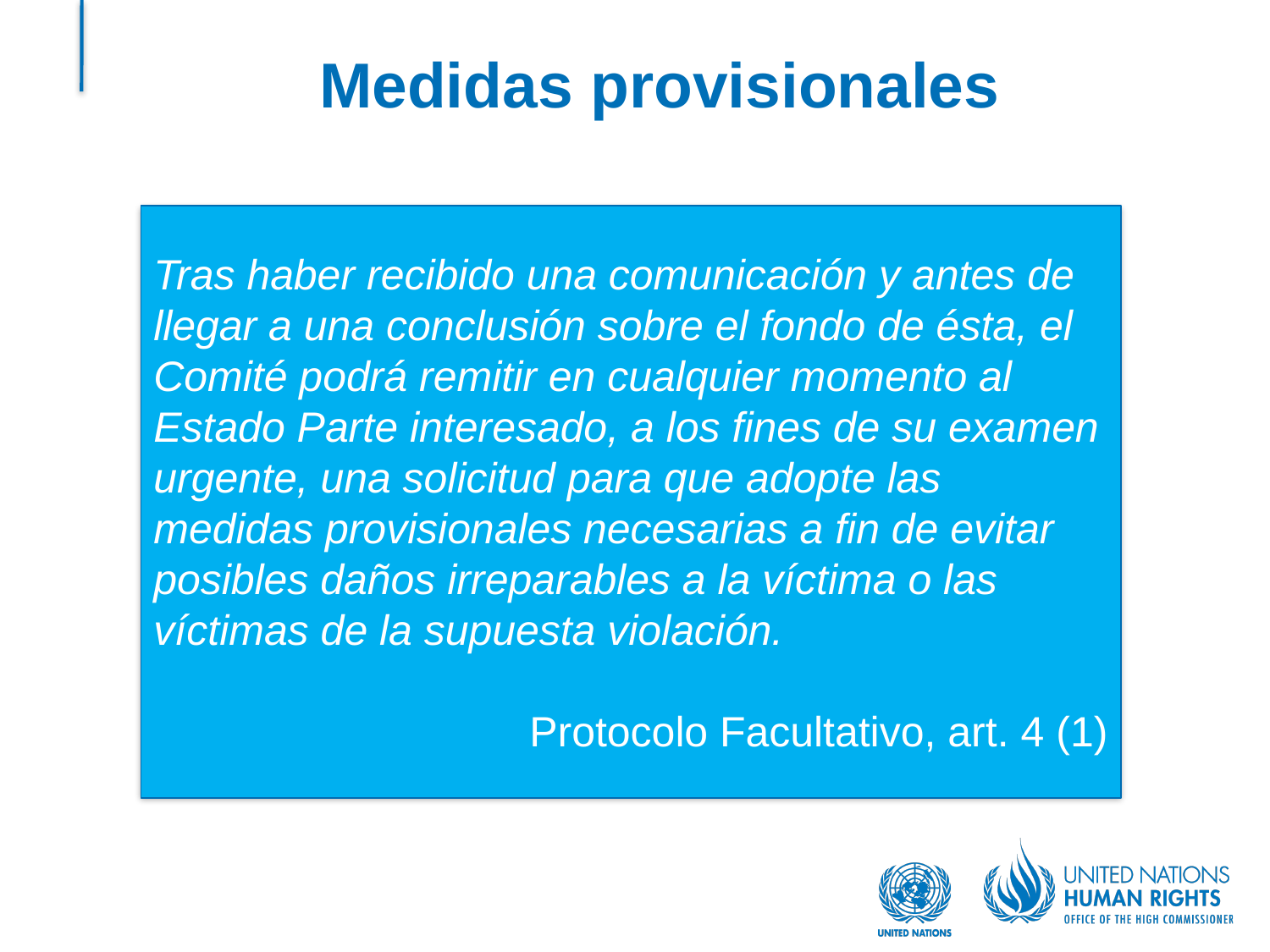

# Medidas provisionales

Tras haber recibido una comunicación y antes de llegar a una conclusión sobre el fondo de ésta, el Comité podrá remitir en cualquier momento al Estado Parte interesado, a los fines de su examen urgente, una solicitud para que adopte las medidas provisionales necesarias a fin de evitar posibles daños irreparables a la víctima o las víctimas de la supuesta violación.

 Protocolo Facultativo, art. 4 (1)